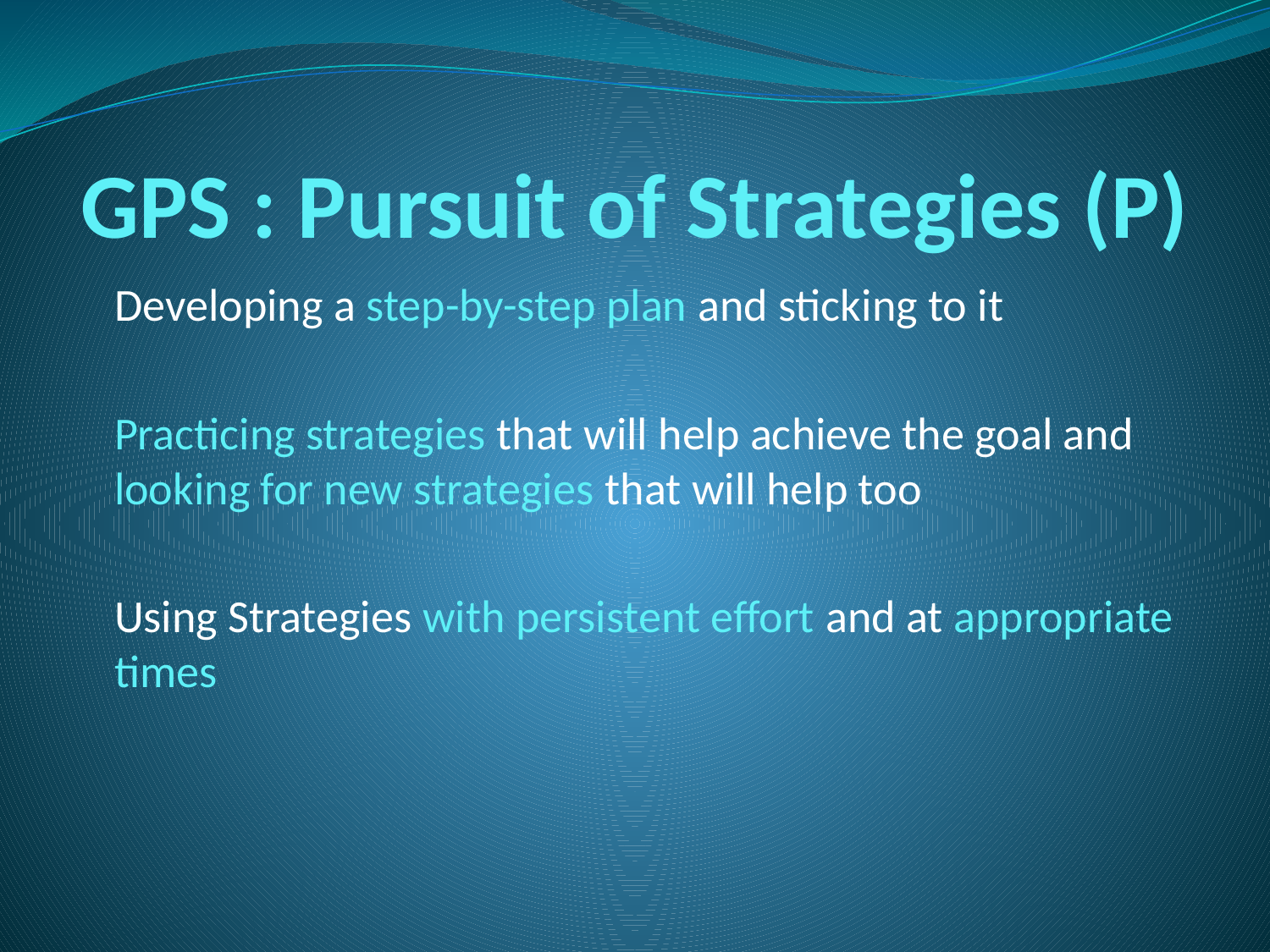

# GPS : Pursuit of Strategies (P)
Developing a step-by-step plan and sticking to it

Practicing strategies that will help achieve the goal and looking for new strategies that will help too

Using Strategies with persistent effort and at appropriate times